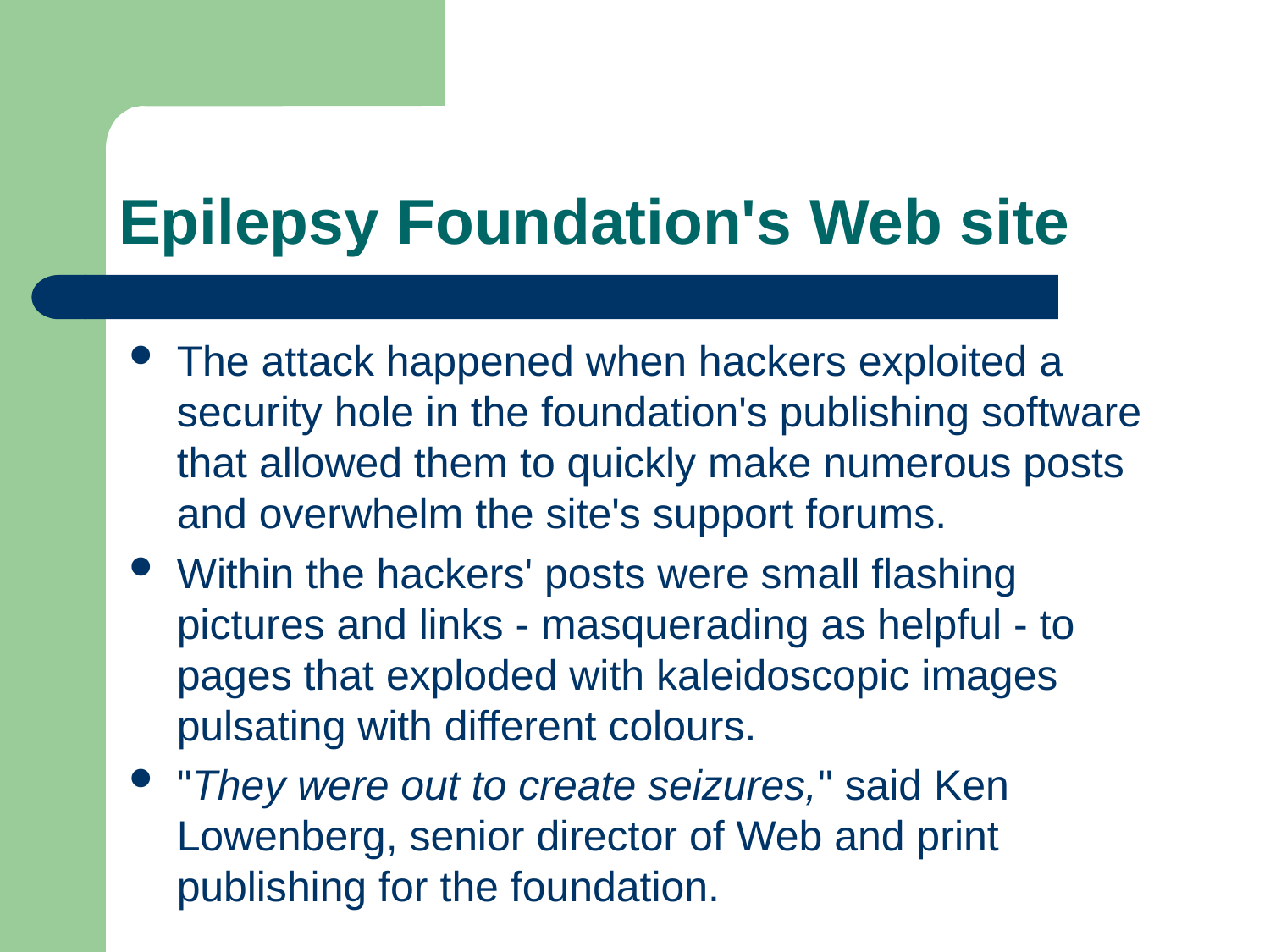

# Epilepsy Foundation's Web site
The attack happened when hackers exploited a security hole in the foundation's publishing software that allowed them to quickly make numerous posts and overwhelm the site's support forums.
Within the hackers' posts were small flashing pictures and links - masquerading as helpful - to pages that exploded with kaleidoscopic images pulsating with different colours.
"They were out to create seizures," said Ken Lowenberg, senior director of Web and print publishing for the foundation.